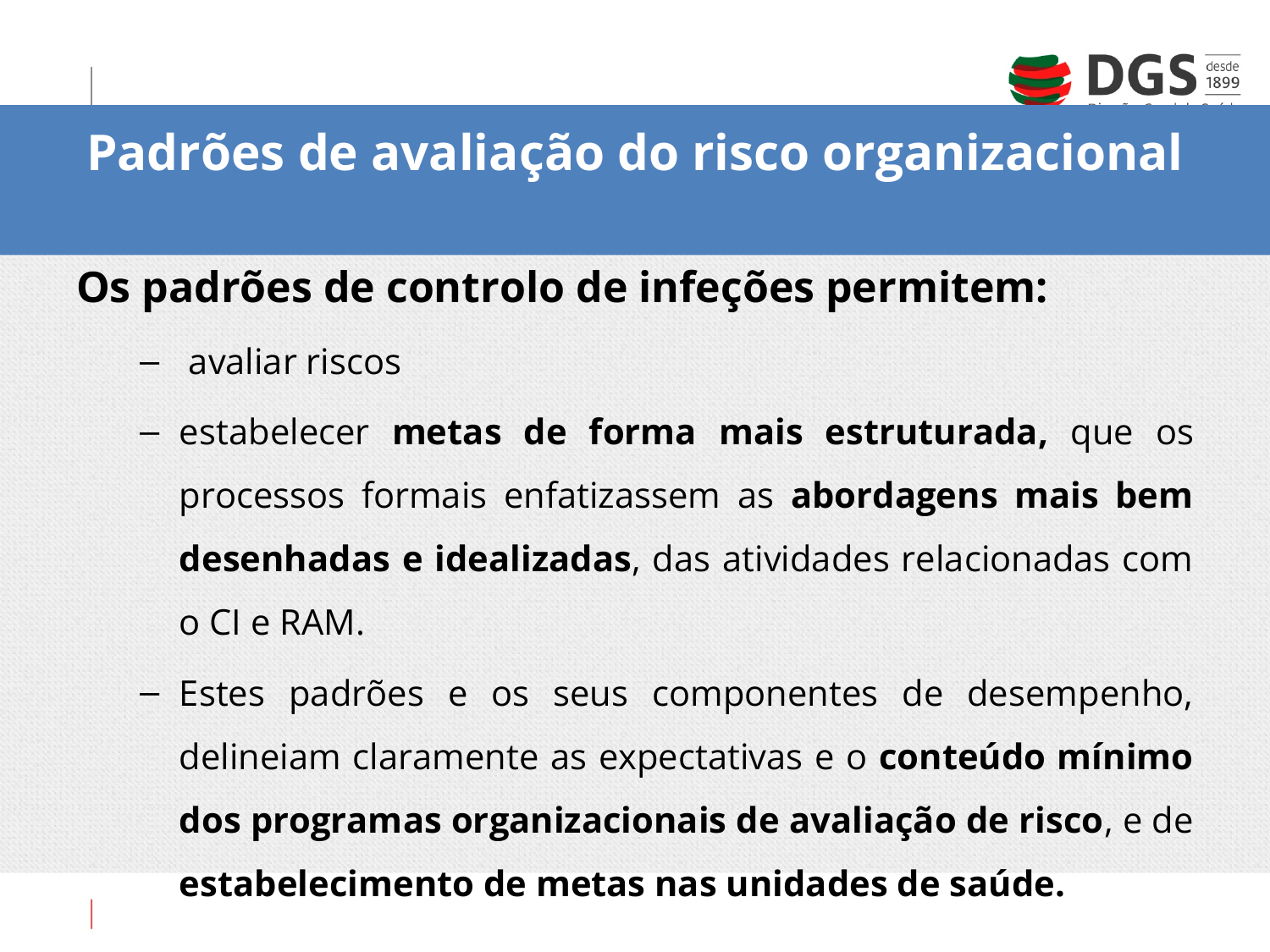

# Padrões de avaliação do risco organizacional
Os padrões de controlo de infeções permitem:
 avaliar riscos
estabelecer metas de forma mais estruturada, que os processos formais enfatizassem as abordagens mais bem desenhadas e idealizadas, das atividades relacionadas com o CI e RAM.
Estes padrões e os seus componentes de desempenho, delineiam claramente as expectativas e o conteúdo mínimo dos programas organizacionais de avaliação de risco, e de estabelecimento de metas nas unidades de saúde.